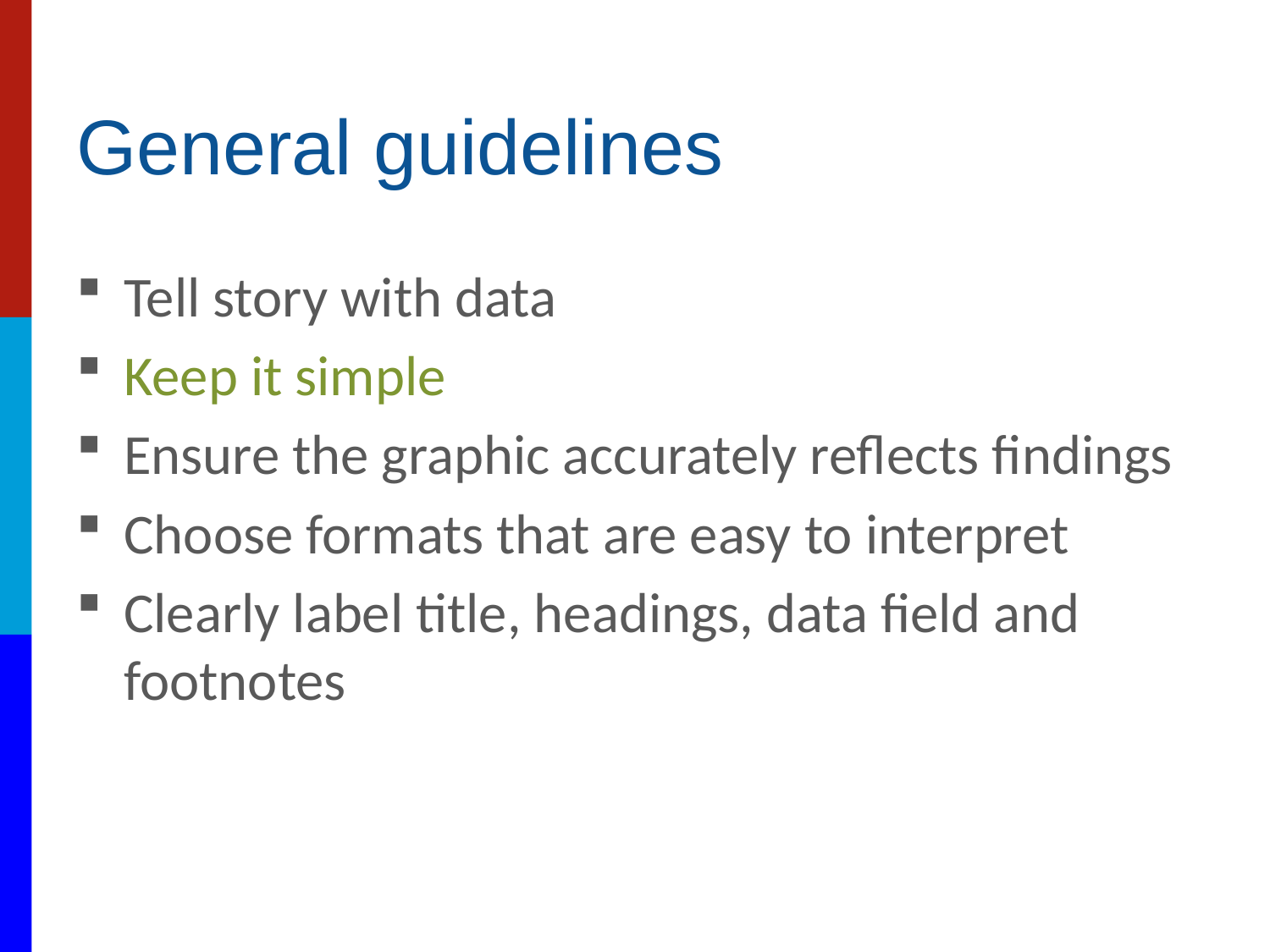

# General guidelines
Tell story with data
Keep it simple
Ensure the graphic accurately reflects findings
Choose formats that are easy to interpret
Clearly label title, headings, data field and footnotes